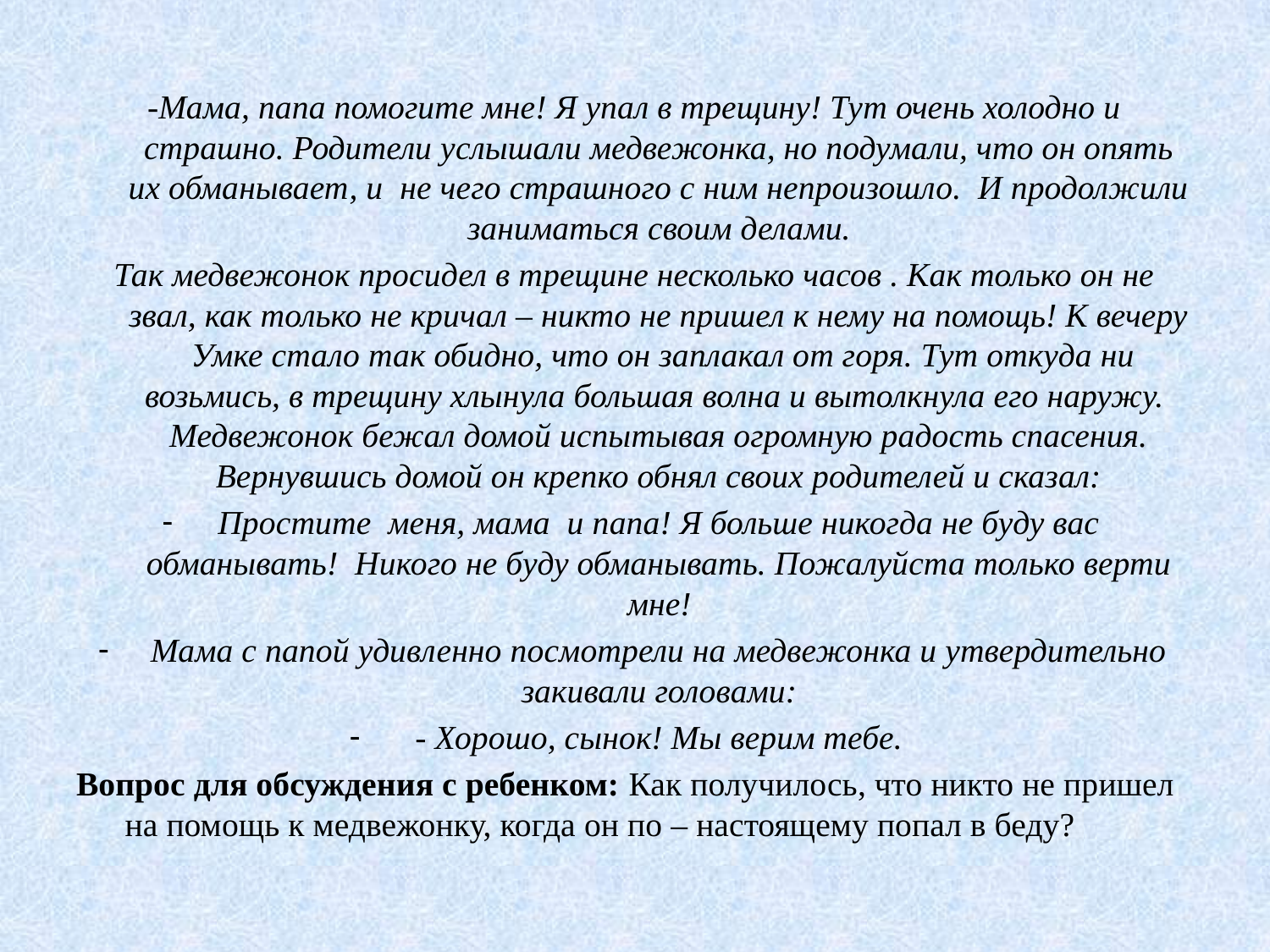

-Мама, папа помогите мне! Я упал в трещину! Тут очень холодно и страшно. Родители услышали медвежонка, но подумали, что он опять их обманывает, и  не чего страшного с ним непроизошло.  И продолжили заниматься своим делами.
Так медвежонок просидел в трещине несколько часов . Как только он не звал, как только не кричал – никто не пришел к нему на помощь! К вечеру  Умке стало так обидно, что он заплакал от горя. Тут откуда ни возьмись, в трещину хлынула большая волна и вытолкнула его наружу.  Медвежонок бежал домой испытывая огромную радость спасения. Вернувшись домой он крепко обнял своих родителей и сказал:
Простите  меня, мама  и папа! Я больше никогда не буду вас обманывать!  Никого не буду обманывать. Пожалуйста только верти мне!
Мама с папой удивленно посмотрели на медвежонка и утвердительно закивали головами:
- Хорошо, сынок! Мы верим тебе.
Вопрос для обсуждения с ребенком: Как получилось, что никто не пришел на помощь к медвежонку, когда он по – настоящему попал в беду?